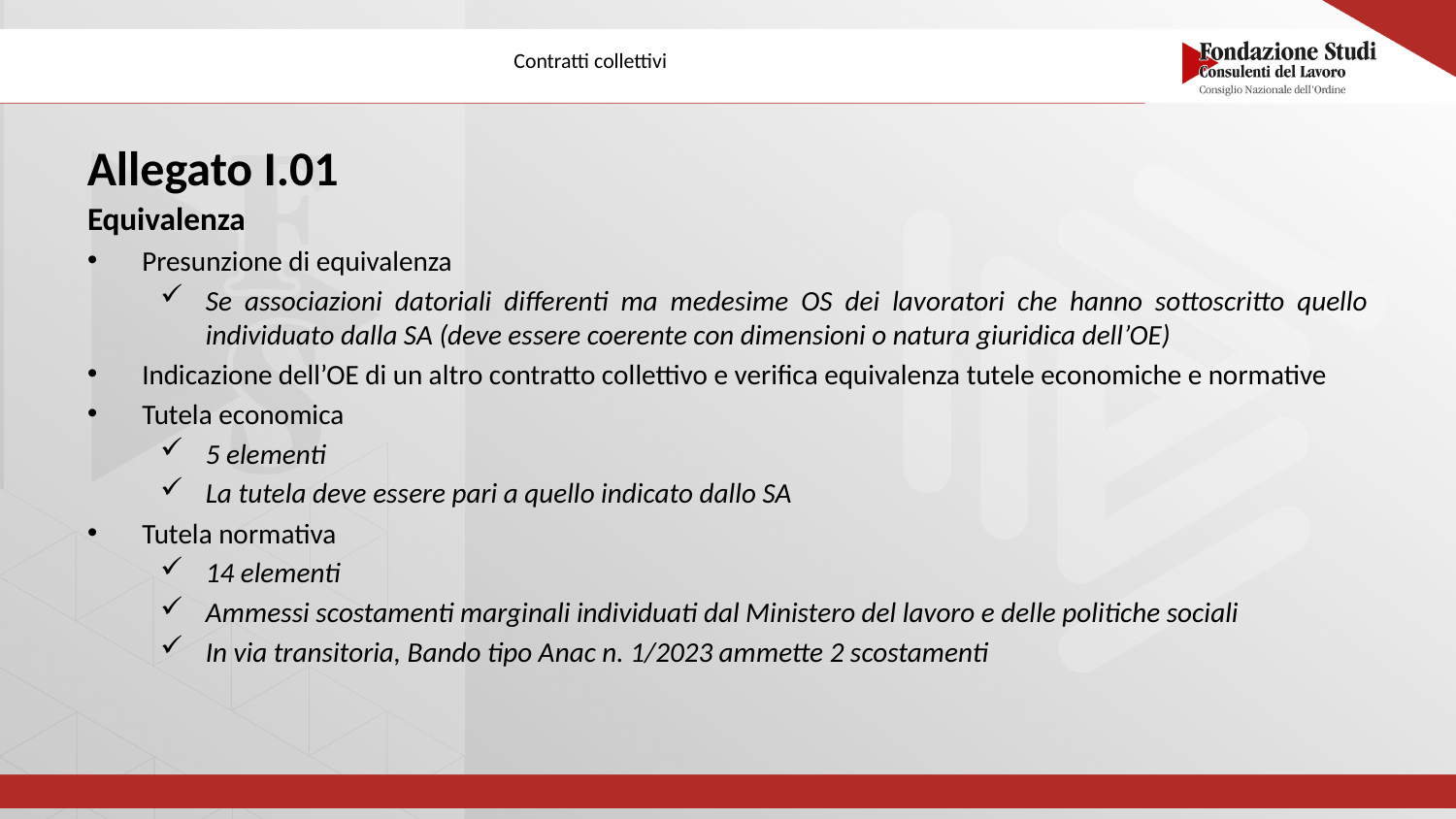

# Contratti collettivi
Allegato I.01
Equivalenza
Presunzione di equivalenza
Se associazioni datoriali differenti ma medesime OS dei lavoratori che hanno sottoscritto quello individuato dalla SA (deve essere coerente con dimensioni o natura giuridica dell’OE)
Indicazione dell’OE di un altro contratto collettivo e verifica equivalenza tutele economiche e normative
Tutela economica
5 elementi
La tutela deve essere pari a quello indicato dallo SA
Tutela normativa
14 elementi
Ammessi scostamenti marginali individuati dal Ministero del lavoro e delle politiche sociali
In via transitoria, Bando tipo Anac n. 1/2023 ammette 2 scostamenti